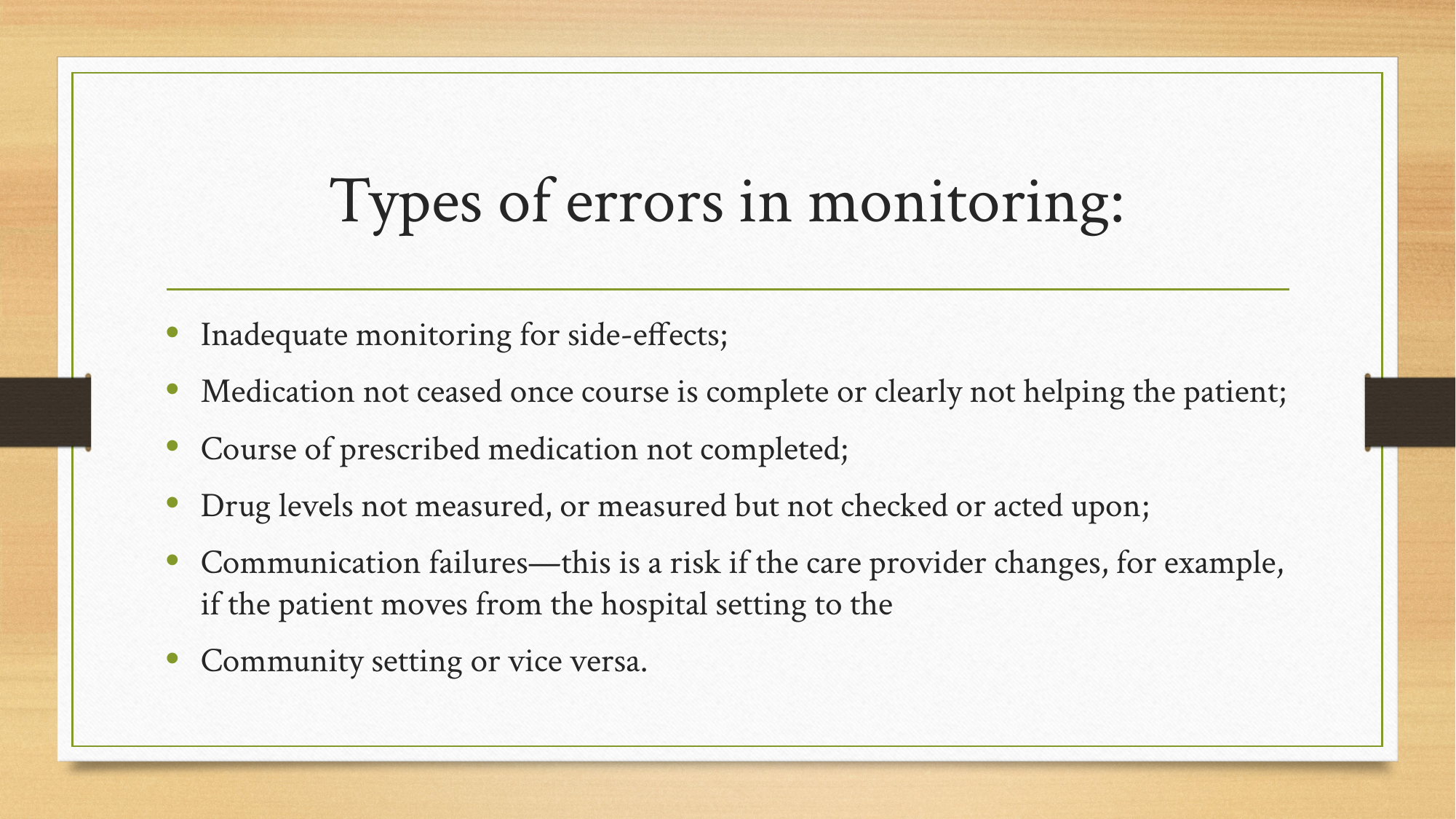

# Types of errors in monitoring:
Inadequate monitoring for side-effects;
Medication not ceased once course is complete or clearly not helping the patient;
Course of prescribed medication not completed;
Drug levels not measured, or measured but not checked or acted upon;
Communication failures—this is a risk if the care provider changes, for example, if the patient moves from the hospital setting to the
Community setting or vice versa.